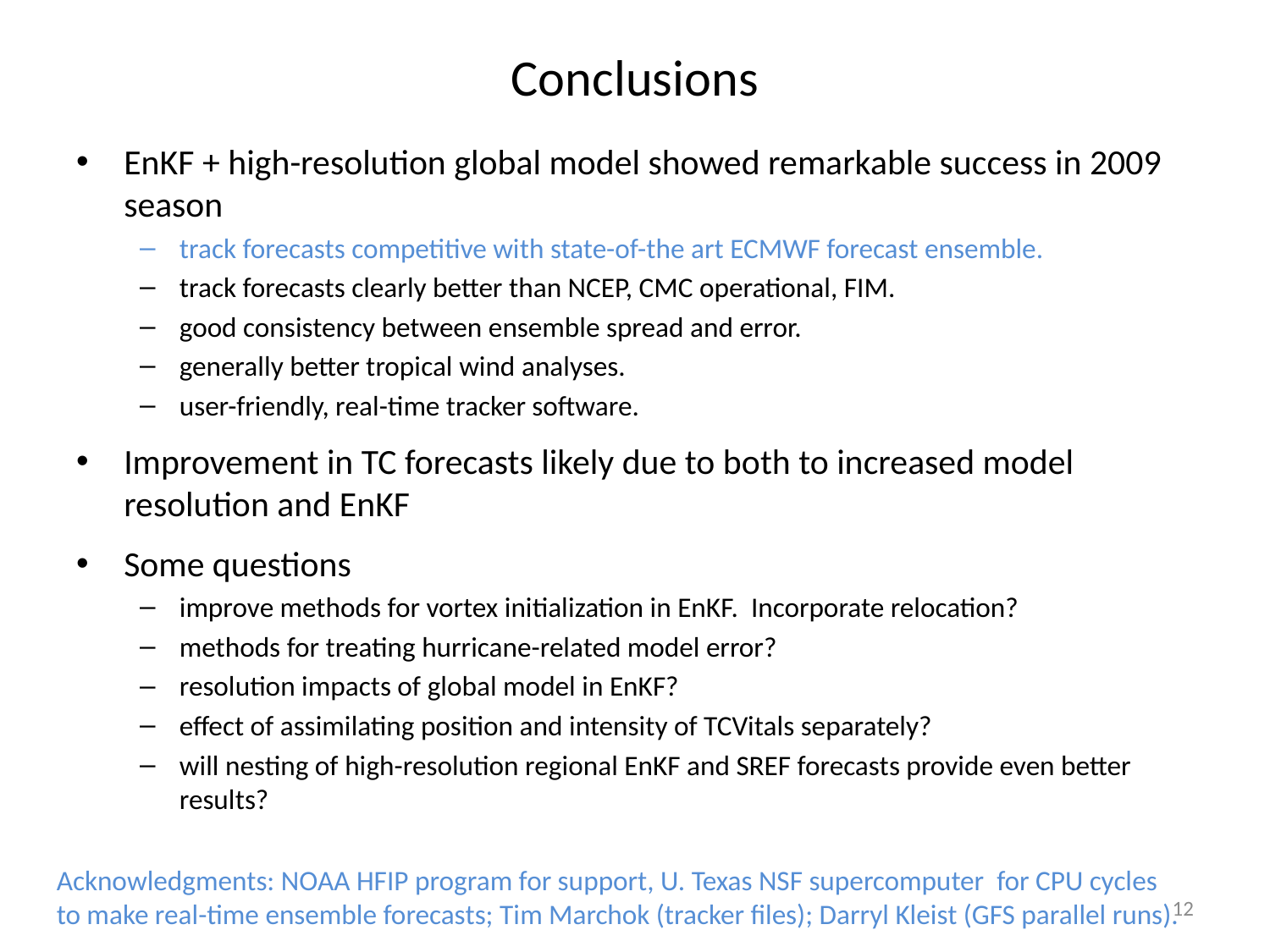

# Conclusions
EnKF + high-resolution global model showed remarkable success in 2009 season
track forecasts competitive with state-of-the art ECMWF forecast ensemble.
track forecasts clearly better than NCEP, CMC operational, FIM.
good consistency between ensemble spread and error.
generally better tropical wind analyses.
user-friendly, real-time tracker software.
Improvement in TC forecasts likely due to both to increased model resolution and EnKF
Some questions
improve methods for vortex initialization in EnKF.  Incorporate relocation?
methods for treating hurricane-related model error?
resolution impacts of global model in EnKF?
effect of assimilating position and intensity of TCVitals separately?
will nesting of high-resolution regional EnKF and SREF forecasts provide even better results?
Acknowledgments: NOAA HFIP program for support, U. Texas NSF supercomputer  for CPU cycles
to make real-time ensemble forecasts; Tim Marchok (tracker files); Darryl Kleist (GFS parallel runs).

12